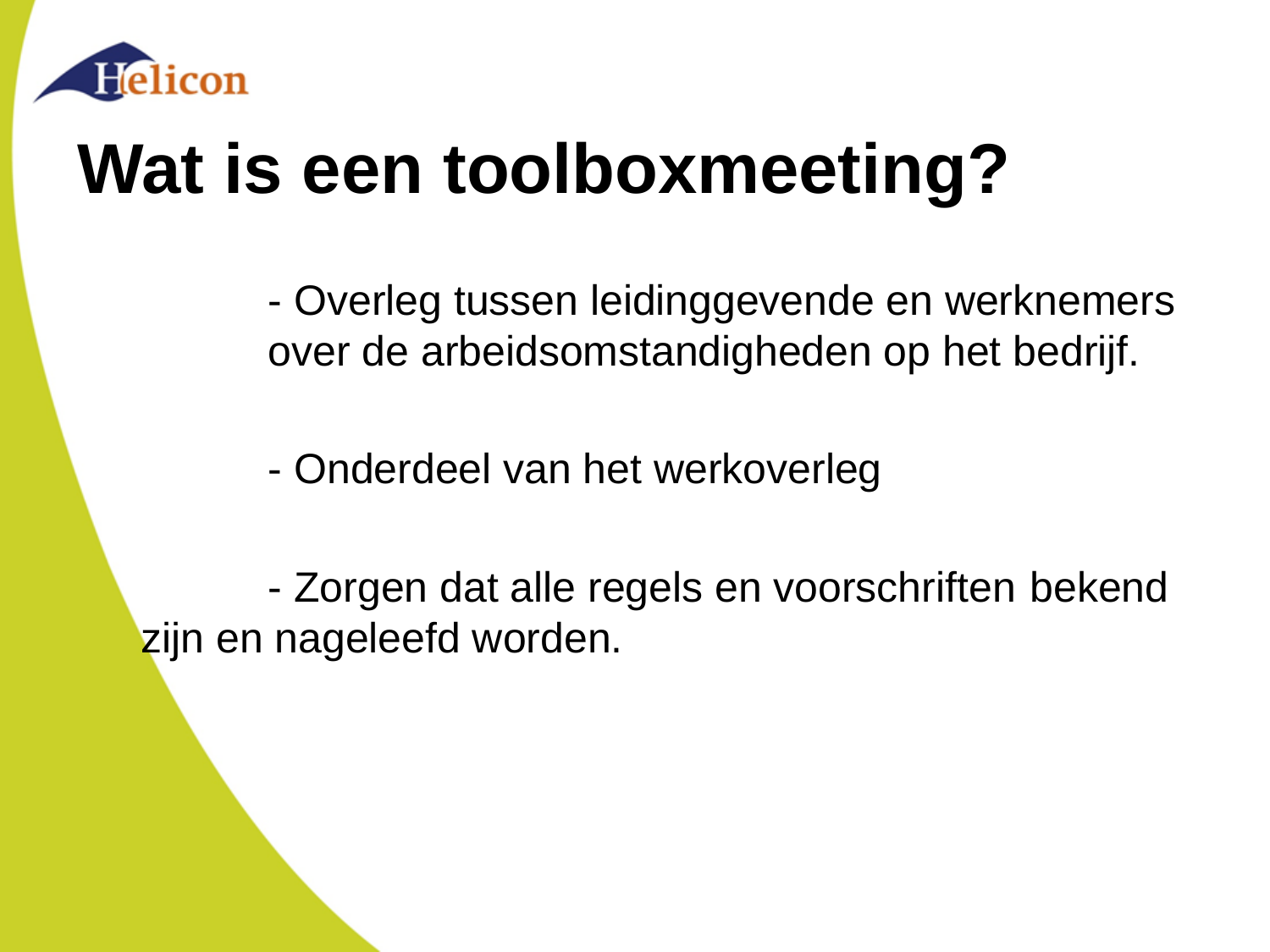

# Wat is een toolboxmeeting?
	- Overleg tussen leidinggevende en werknemers 	over de arbeidsomstandigheden op het bedrijf.

	- Onderdeel van het werkoverleg

	- Zorgen dat alle regels en voorschriften 	bekend zijn en nageleefd worden.